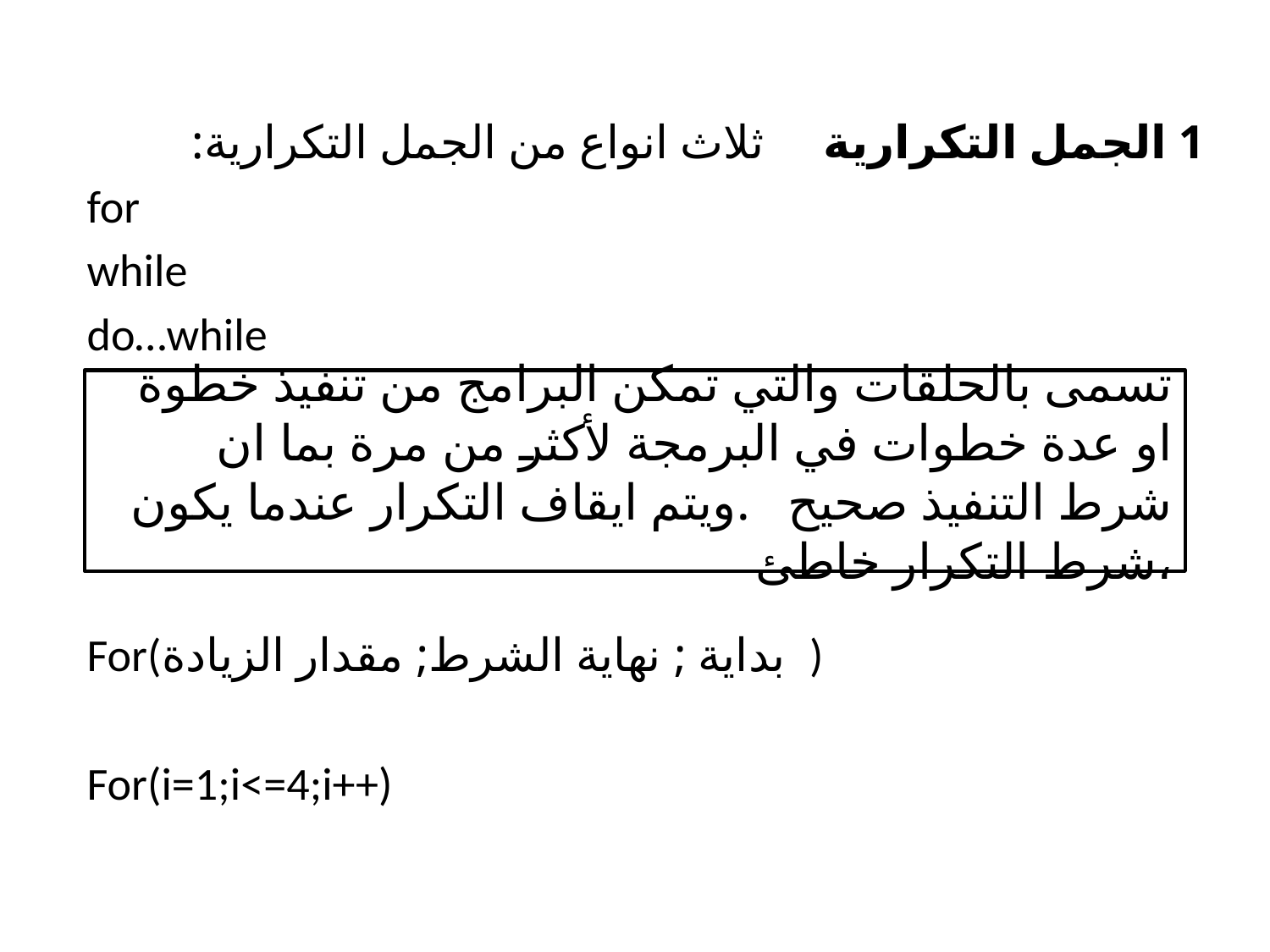

1 الجمل التكرارية     ثلاث انواع من الجمل التكرارية:
for
while
do…while

For(بداية ; نهاية الشرط; مقدار الزيادة  )

For(i=1;i<=4;i++)

تسمى بالحلقات والتي تمكن البرامج من تنفيذ خطوة او عدة خطوات في البرمجة لأكثر من مرة بما ان شرط التنفيذ صحيح   .ويتم ايقاف التكرار عندما يكون شرط التكرار خاطئ،